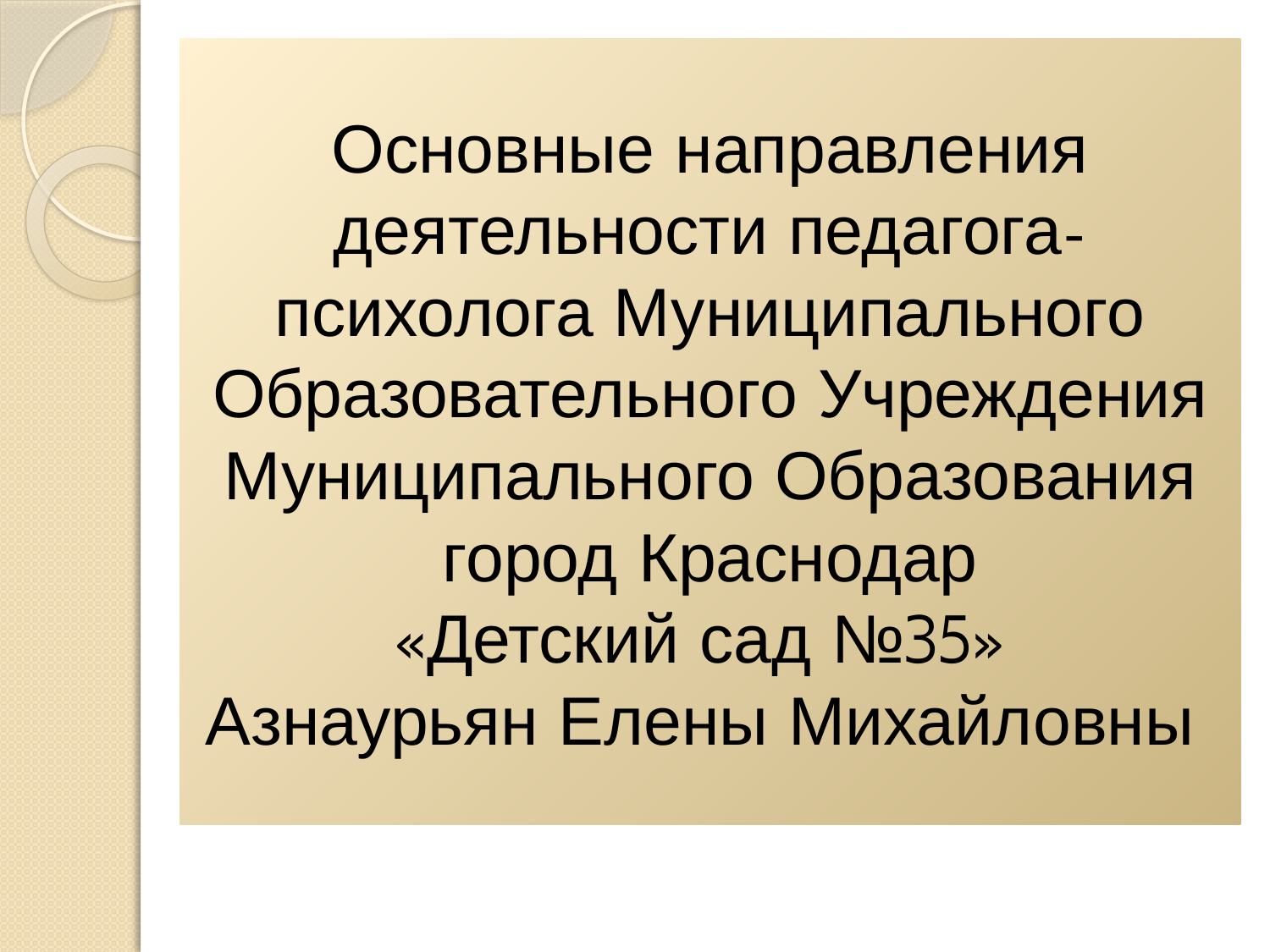

# Основные направления деятельности педагога-психолога Муниципального Образовательного Учреждения Муниципального Образования город Краснодар «Детский сад №35» Азнаурьян Елены Михайловны